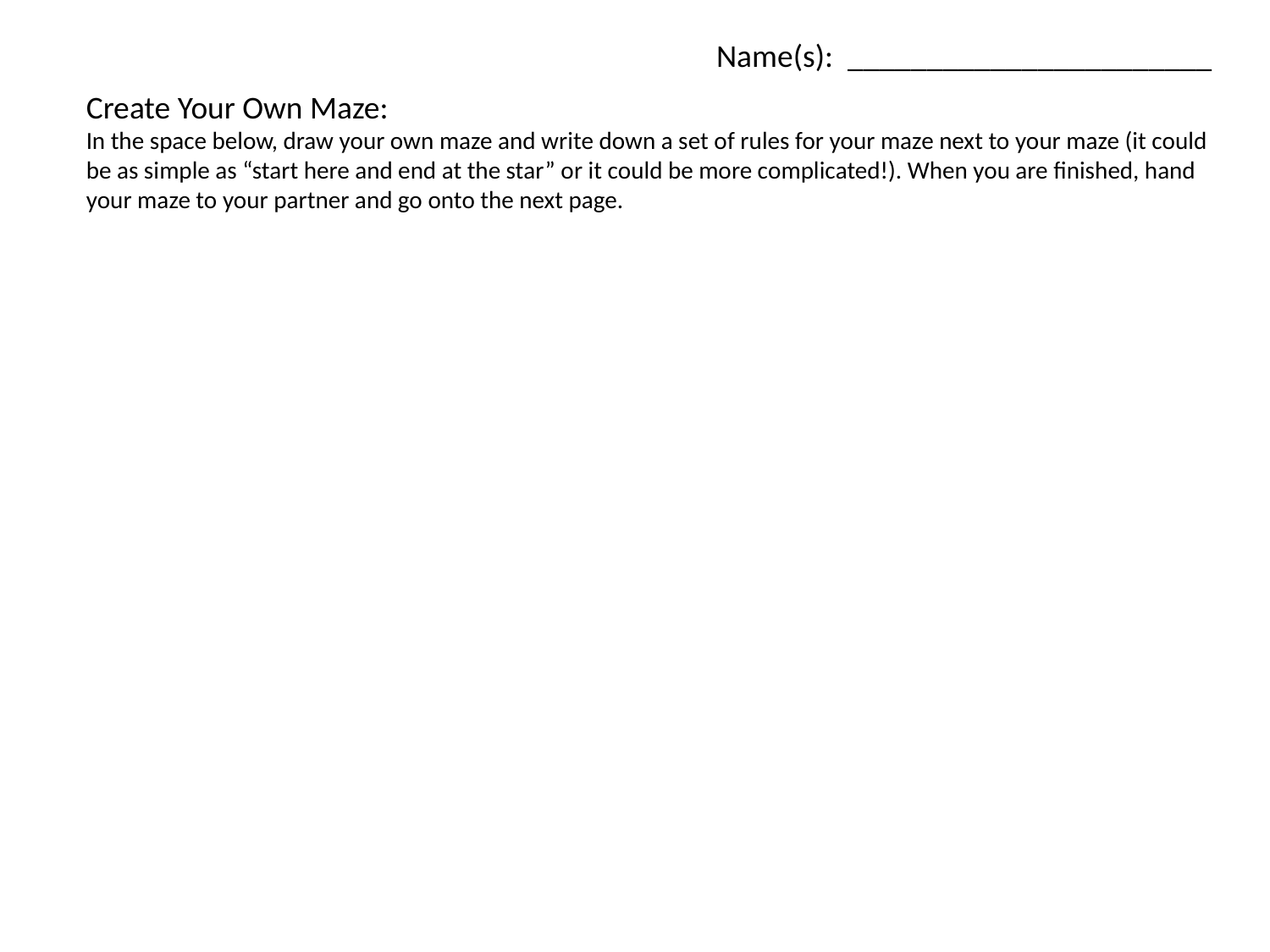

Name(s):  _______________________
Create Your Own Maze:
In the space below, draw your own maze and write down a set of rules for your maze next to your maze (it could be as simple as “start here and end at the star” or it could be more complicated!). When you are finished, hand your maze to your partner and go onto the next page.